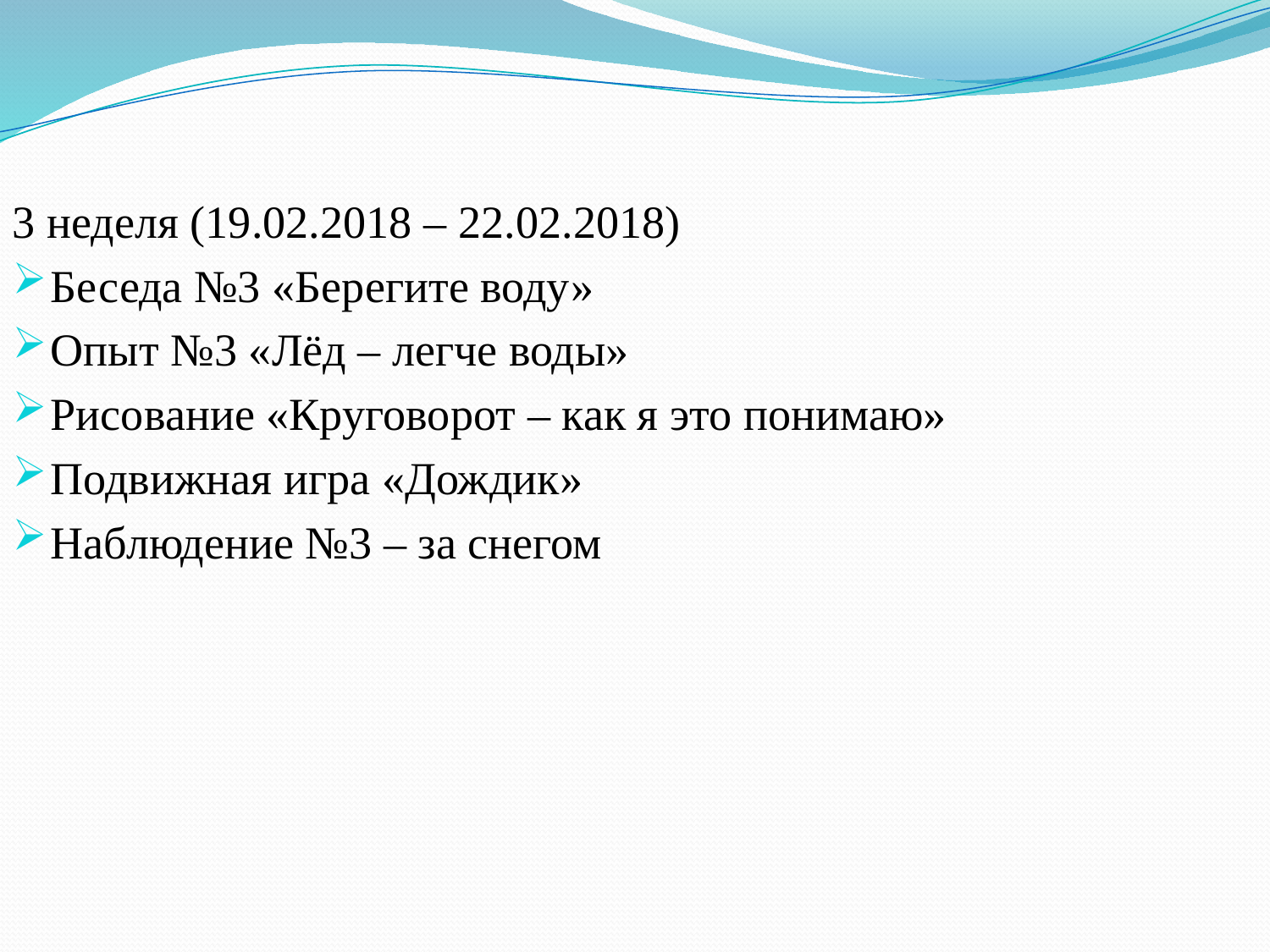

3 неделя (19.02.2018 – 22.02.2018)
Беседа №3 «Берегите воду»
Опыт №3 «Лёд – легче воды»
Рисование «Круговорот – как я это понимаю»
Подвижная игра «Дождик»
Наблюдение №3 – за снегом